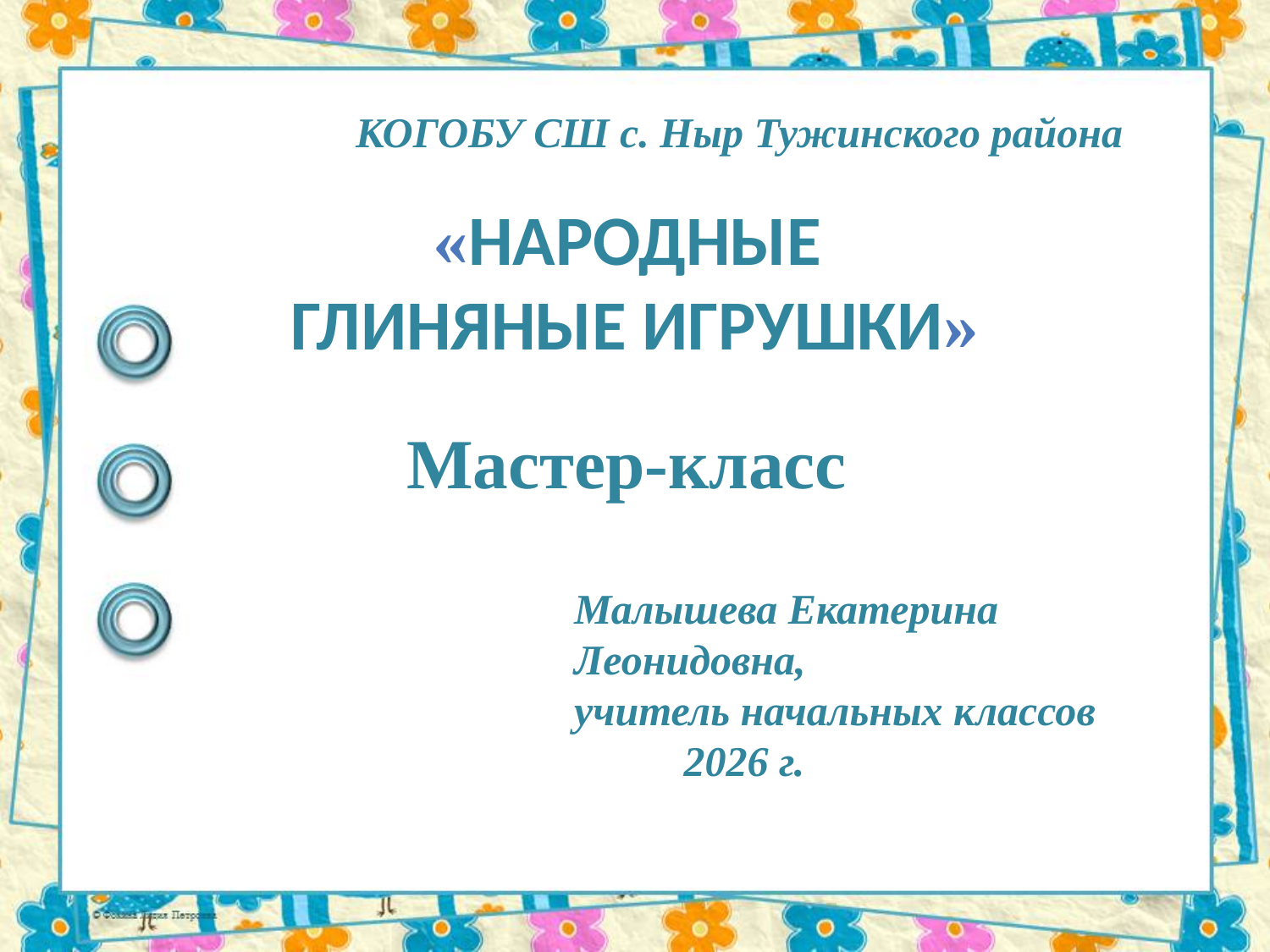

КОГОБУ СШ с. Ныр Тужинского района
«Народные
глиняные игрушки»

    Мастер-класс
Малышева Екатерина Леонидовна,
учитель начальных классов
2026 г.